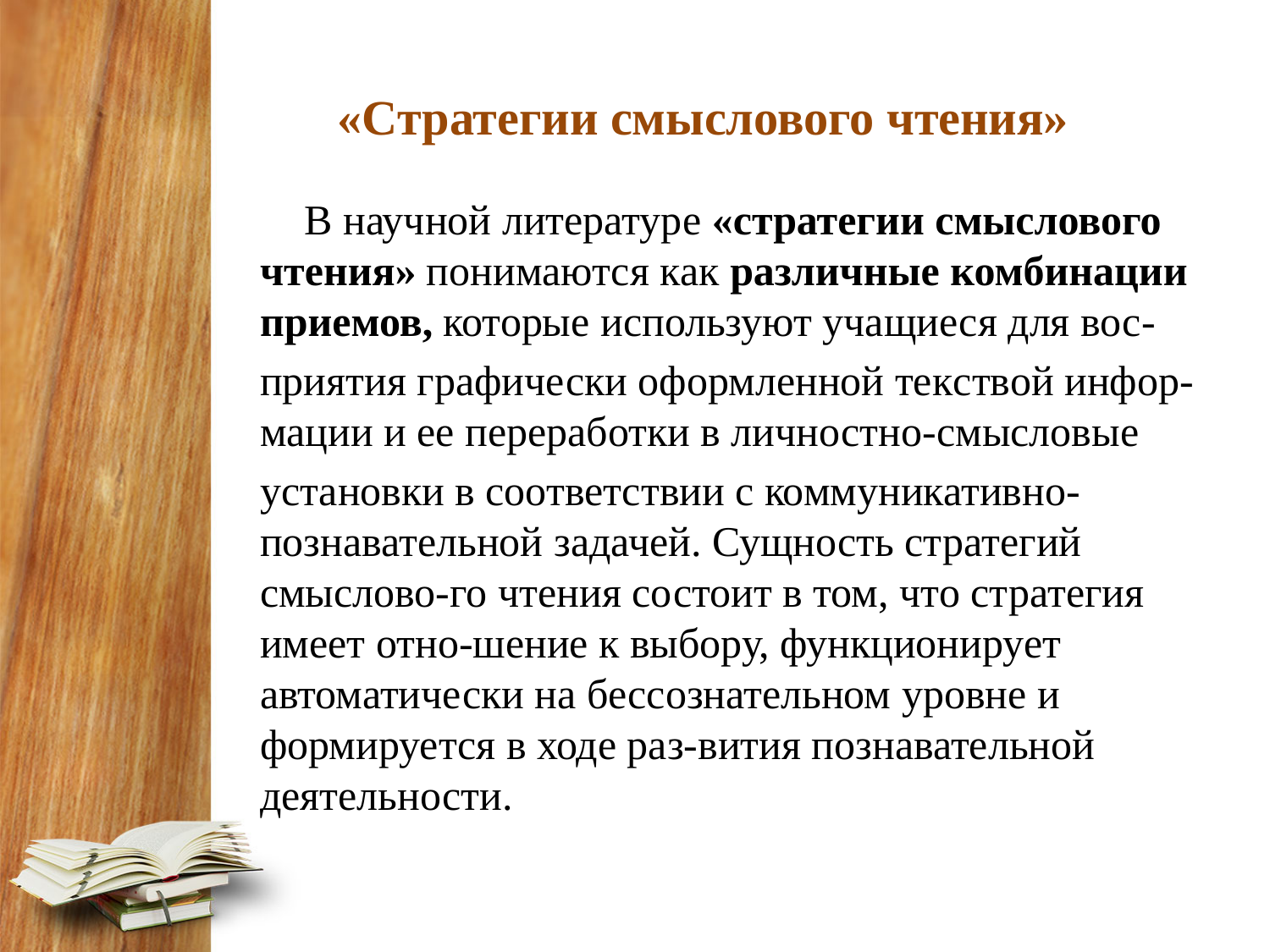

«Cтратегии смыслового чтения»
     В научной литературе «стратегии смыслового чтения» понимаются как различные комбинации приемов, которые используют учащиеся для вос-
приятия графически оформленной текcтвой инфор-мации и ее переработки в личностно-смысловые
установки в соответствии с коммуникативно-познавательной задачей. Сущность стратегий смыслово-го чтения состоит в том, что стратегия имеет отно-шение к выбору, функционирует автоматически на бессознательном уровне и формируется в ходе раз-вития познавательной деятельности.